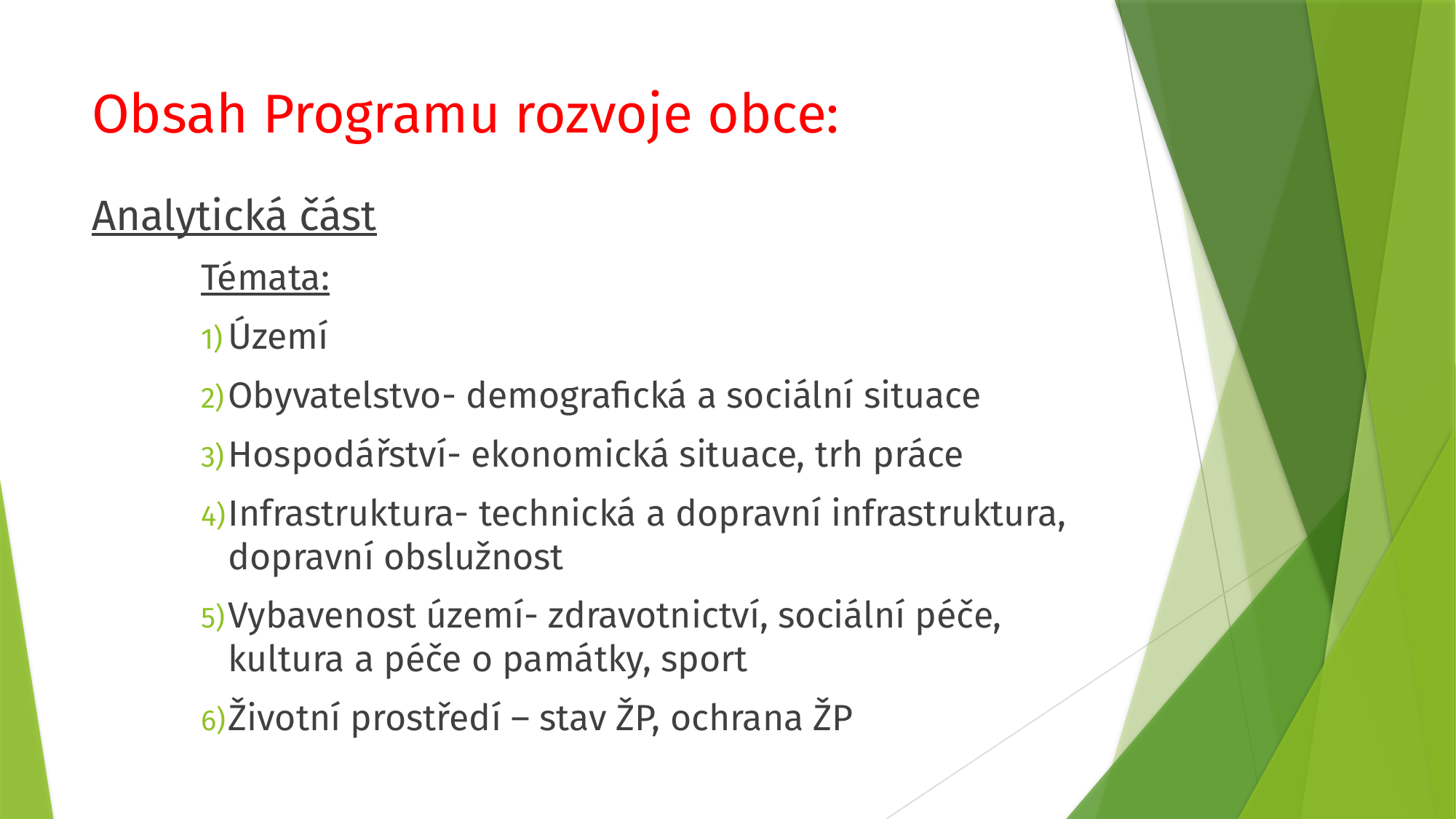

# Obsah Programu rozvoje obce:
Analytická část
Témata:
Území
Obyvatelstvo- demografická a sociální situace
Hospodářství- ekonomická situace, trh práce
Infrastruktura- technická a dopravní infrastruktura, dopravní obslužnost
Vybavenost území- zdravotnictví, sociální péče, kultura a péče o památky, sport
Životní prostředí – stav ŽP, ochrana ŽP